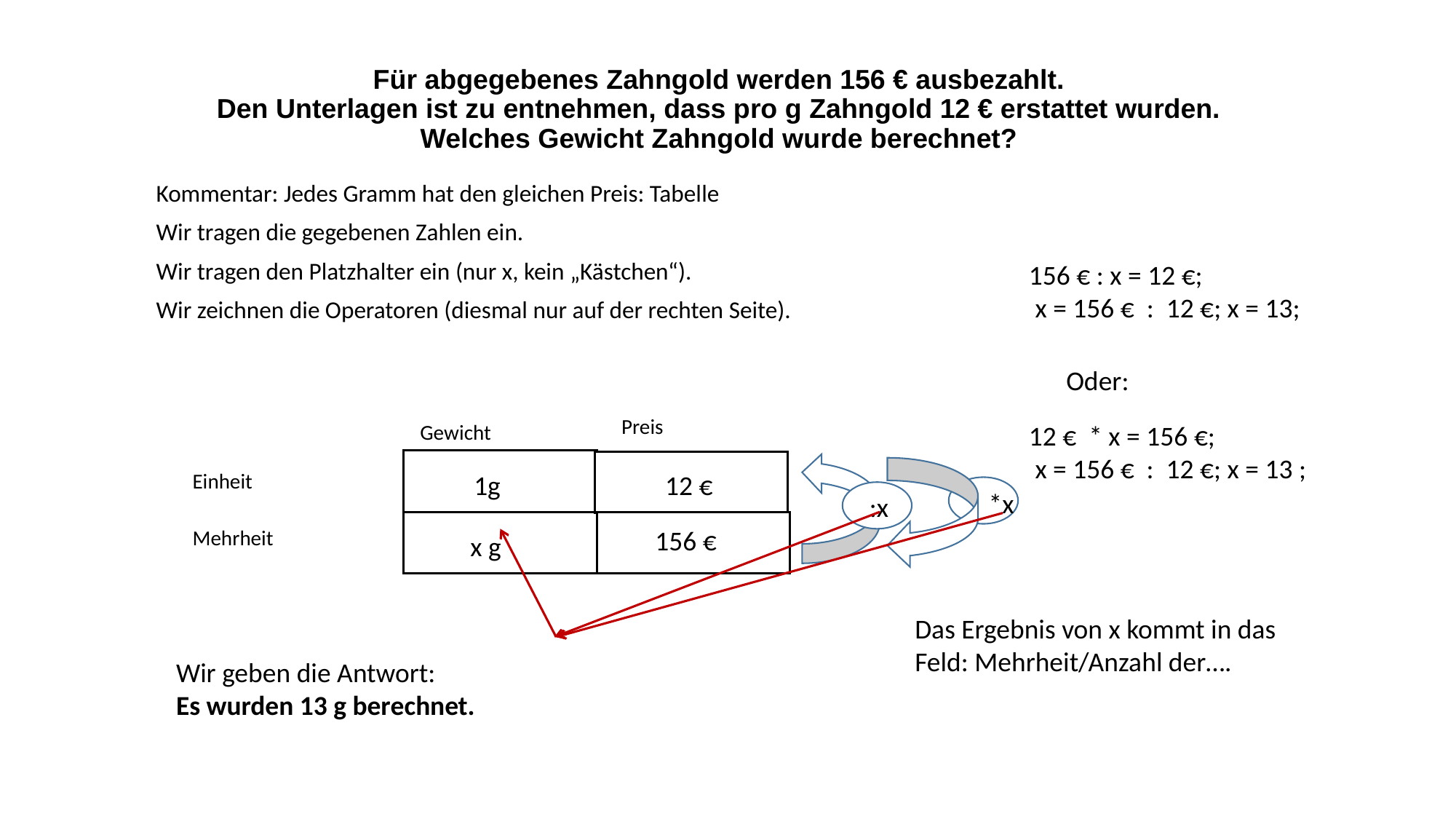

# Für abgegebenes Zahngold werden 156 € ausbezahlt. Den Unterlagen ist zu entnehmen, dass pro g Zahngold 12 € erstattet wurden. Welches Gewicht Zahngold wurde berechnet?
Kommentar: Jedes Gramm hat den gleichen Preis: Tabelle
Wir tragen die gegebenen Zahlen ein.
Wir tragen den Platzhalter ein (nur x, kein „Kästchen“).
156 € : x = 12 €;
 x = 156 €  :  12 €; x = 13;

Wir zeichnen die Operatoren (diesmal nur auf der rechten Seite).
Oder:
Preis
Gewicht
12 €  * x = 156 €;
 x = 156 €  :  12 €; x = 13 ;

Einheit
1g
 12 €

*x

 :x

156 €
Mehrheit
 x g
Das Ergebnis von x kommt in das Feld: Mehrheit/Anzahl der….
Wir geben die Antwort:
Es wurden 13 g berechnet.